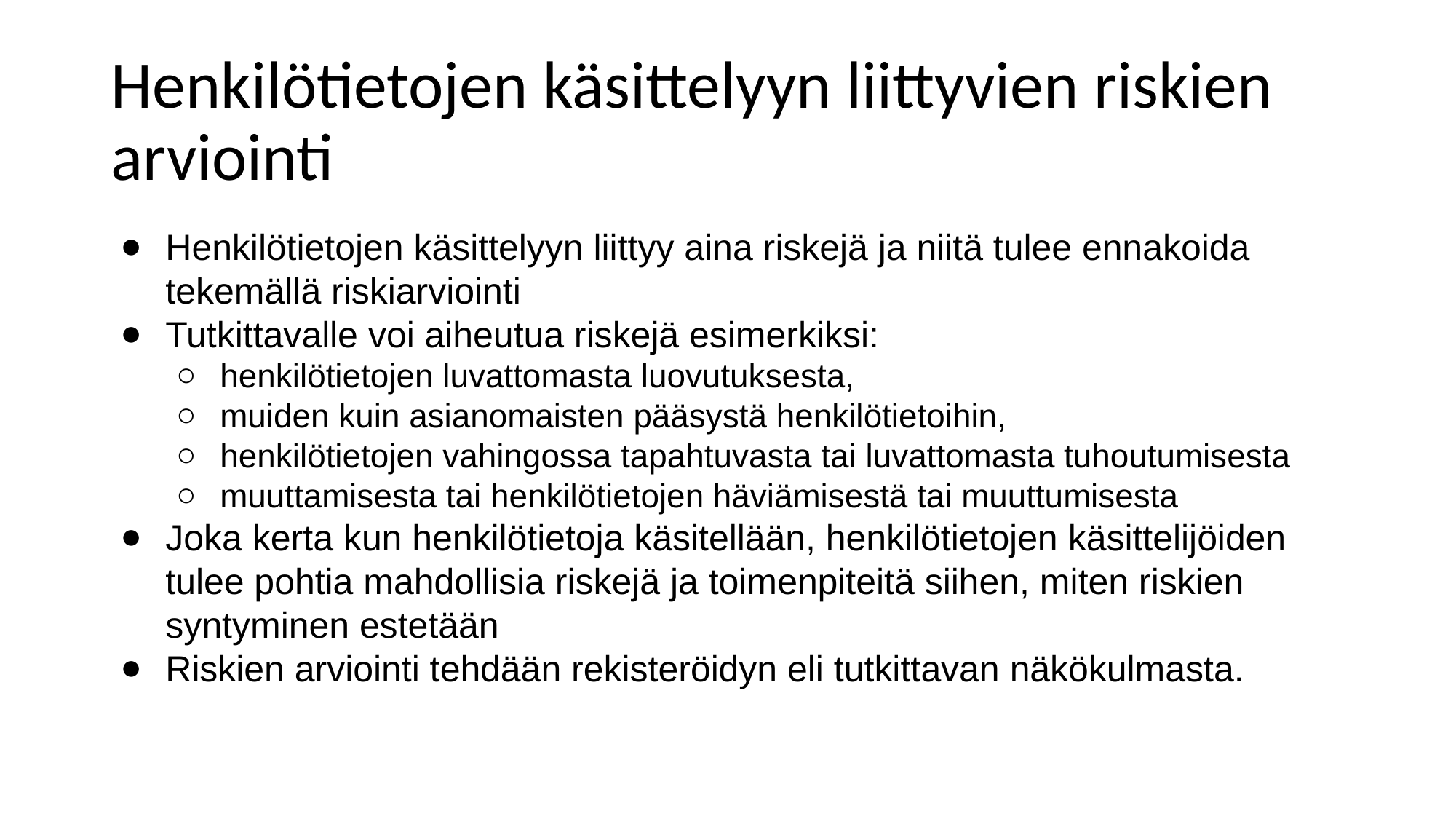

# Henkilötietojen käsittelyyn liittyvien riskien arviointi
Henkilötietojen käsittelyyn liittyy aina riskejä ja niitä tulee ennakoida tekemällä riskiarviointi
Tutkittavalle voi aiheutua riskejä esimerkiksi:
henkilötietojen luvattomasta luovutuksesta,
muiden kuin asianomaisten pääsystä henkilötietoihin,
henkilötietojen vahingossa tapahtuvasta tai luvattomasta tuhoutumisesta
muuttamisesta tai henkilötietojen häviämisestä tai muuttumisesta
Joka kerta kun henkilötietoja käsitellään, henkilötietojen käsittelijöiden tulee pohtia mahdollisia riskejä ja toimenpiteitä siihen, miten riskien syntyminen estetään
Riskien arviointi tehdään rekisteröidyn eli tutkittavan näkökulmasta.